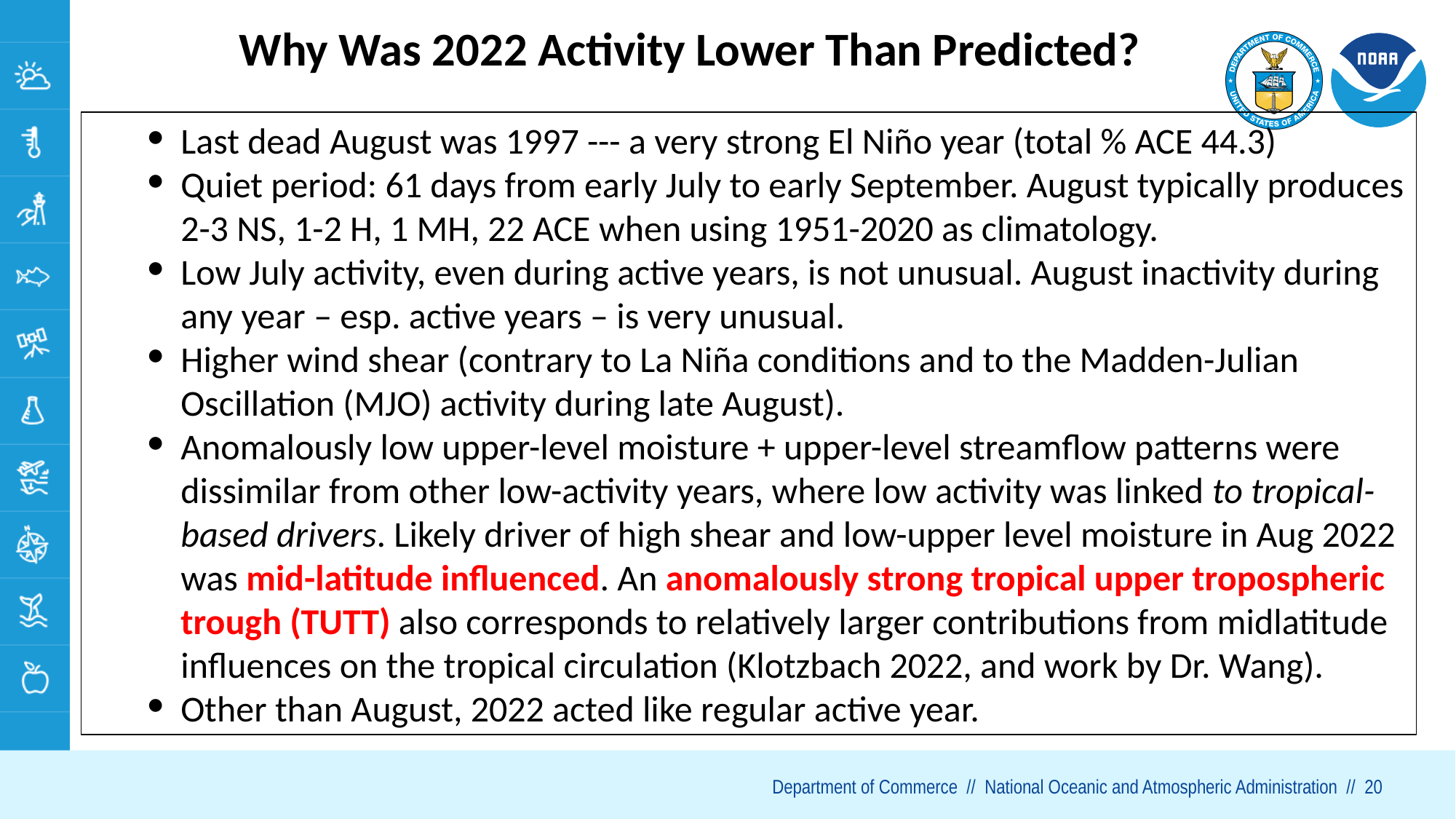

# Why Was 2022 Activity Lower Than Predicted?
Last dead August was 1997 --- a very strong El Niño year (total % ACE 44.3)
Quiet period: 61 days from early July to early September. August typically produces 2-3 NS, 1-2 H, 1 MH, 22 ACE when using 1951-2020 as climatology.
Low July activity, even during active years, is not unusual. August inactivity during any year – esp. active years – is very unusual.
Higher wind shear (contrary to La Niña conditions and to the Madden-Julian Oscillation (MJO) activity during late August).
Anomalously low upper-level moisture + upper-level streamflow patterns were dissimilar from other low-activity years, where low activity was linked to tropical-based drivers. Likely driver of high shear and low-upper level moisture in Aug 2022 was mid-latitude influenced. An anomalously strong tropical upper tropospheric trough (TUTT) also corresponds to relatively larger contributions from midlatitude influences on the tropical circulation (Klotzbach 2022, and work by Dr. Wang).
Other than August, 2022 acted like regular active year.